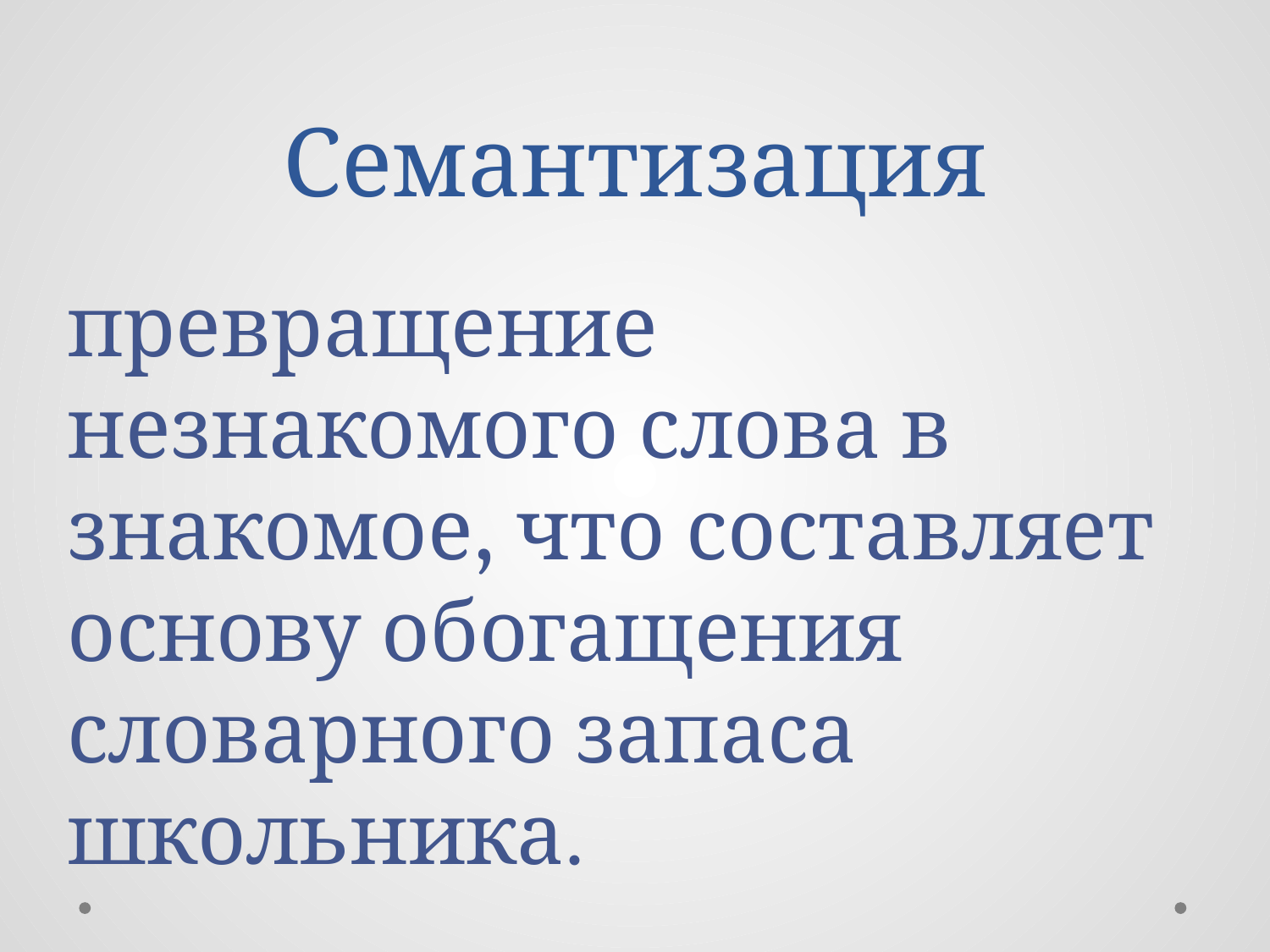

# Семантизация

превращение незнакомого слова в знакомое, что составляет основу обогащения словарного запаса школьника.